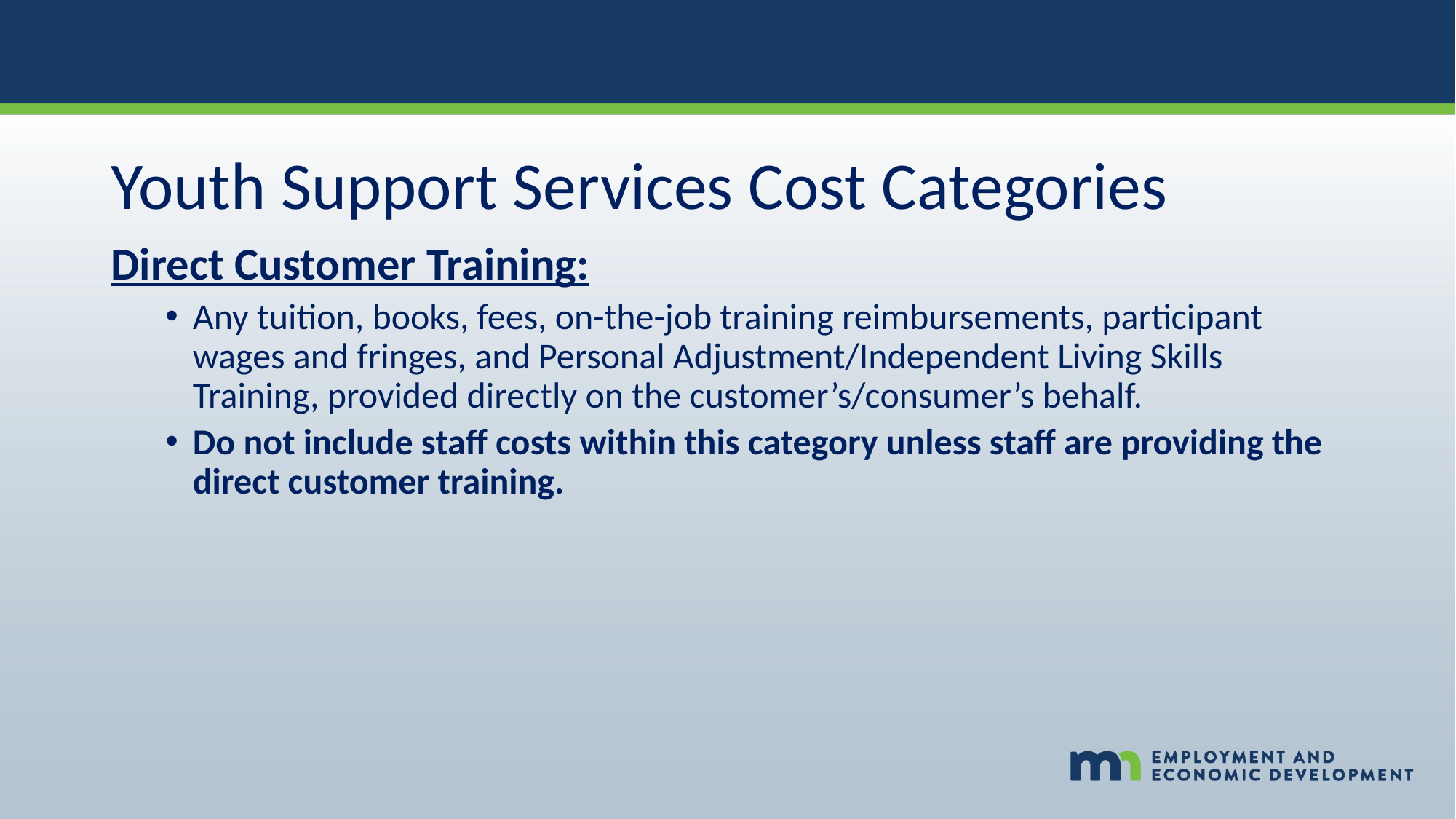

# Youth Support Services Cost Categories
Direct Customer Training:
Any tuition, books, fees, on-the-job training reimbursements, participant wages and fringes, and Personal Adjustment/Independent Living Skills Training, provided directly on the customer’s/consumer’s behalf.
Do not include staff costs within this category unless staff are providing the direct customer training.